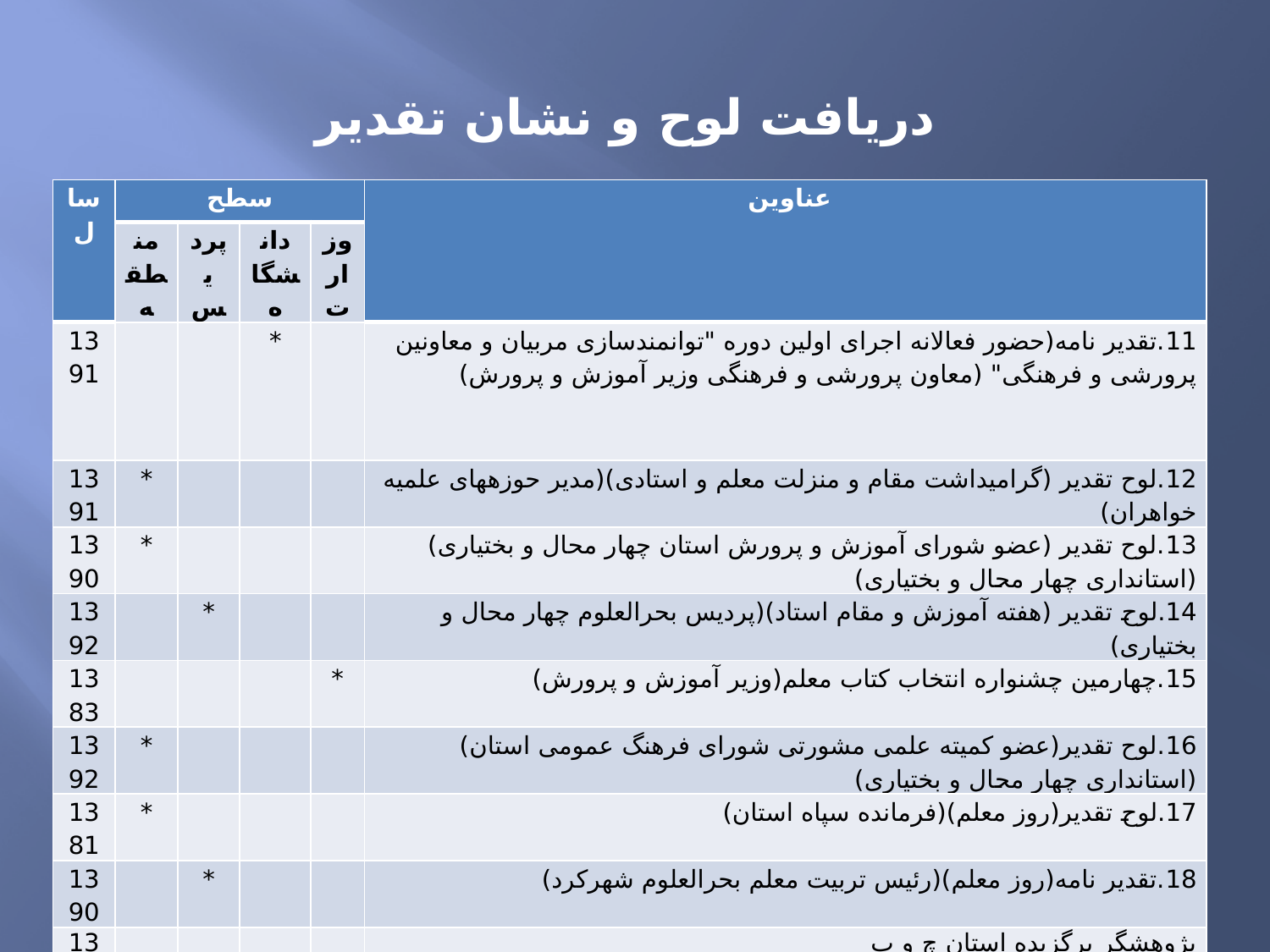

دریافت لوح و نشان تقدیر

| سال | سطح |  |  |  | عناوین |
| --- | --- | --- | --- | --- | --- |
|  | منطقه | پردیس | دانشگاه | وزارت |  |
| 1391 |  |  | \* |  | 11.تقدیر نامه(حضور فعالانه اجرای اولین دوره "توانمندسازی مربیان و معاونین پرورشی و فرهنگی" (معاون پرورشی و فرهنگی وزیر آموزش و پرورش) |
| 1391 | \* |  |  |  | 12.لوح تقدیر (گرامیداشت مقام و منزلت معلم و استادی)(مدیر حوزه­های علمیه خواهران) |
| 1390 | \* |  |  |  | 13.لوح تقدیر (عضو شورای آموزش و پرورش استان چهار محال و بختیاری)(استانداری چهار محال و بختیاری) |
| 1392 |  | \* |  |  | 14.لوح تقدیر (هفته آموزش و مقام استاد)(پردیس بحرالعلوم چهار محال و بختیاری) |
| 1383 |  |  |  | \* | 15.چهارمین چشنواره انتخاب کتاب معلم(وزیر آموزش و پرورش) |
| 1392 | \* |  |  |  | 16.لوح تقدیر(عضو کمیته علمی مشورتی شورای فرهنگ عمومی استان)(استانداری چهار محال و بختیاری) |
| 1381 | \* |  |  |  | 17.لوح تقدیر(روز معلم)(فرمانده سپاه استان) |
| 1390 |  | \* |  |  | 18.تقدیر نامه(روز معلم)(رئیس تربیت معلم بحرالعلوم شهرکرد) |
| 1377 |  |  |  |  | پژوهشگر برگزيده استان چ و ب |
| 1381 |  |  |  |  | پژوهشگر برگزيده استان چ و ب |
| 1385 |  |  |  |  | پژوهشگر برگزيده استان چ و ب |
| 1386 |  |  |  |  | پژوهشگر برگزيده استان چ و ب |